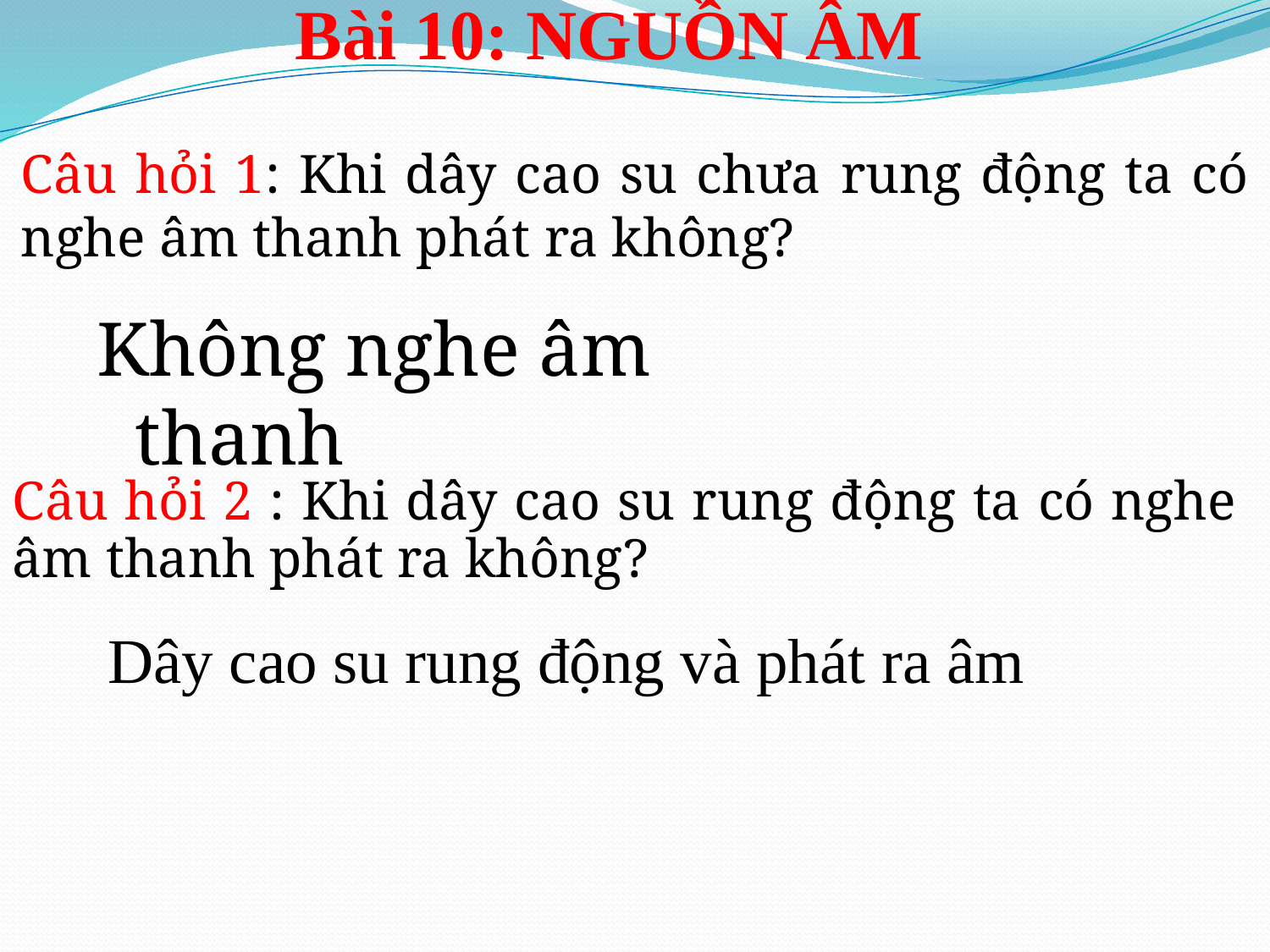

Bài 10: NGUỒN ÂM
# Câu hỏi 1: Khi dây cao su chưa rung động ta có nghe âm thanh phát ra không?
Không nghe âm thanh
Câu hỏi 2 : Khi dây cao su rung động ta có nghe âm thanh phát ra không?
Dây cao su rung động và phát ra âm